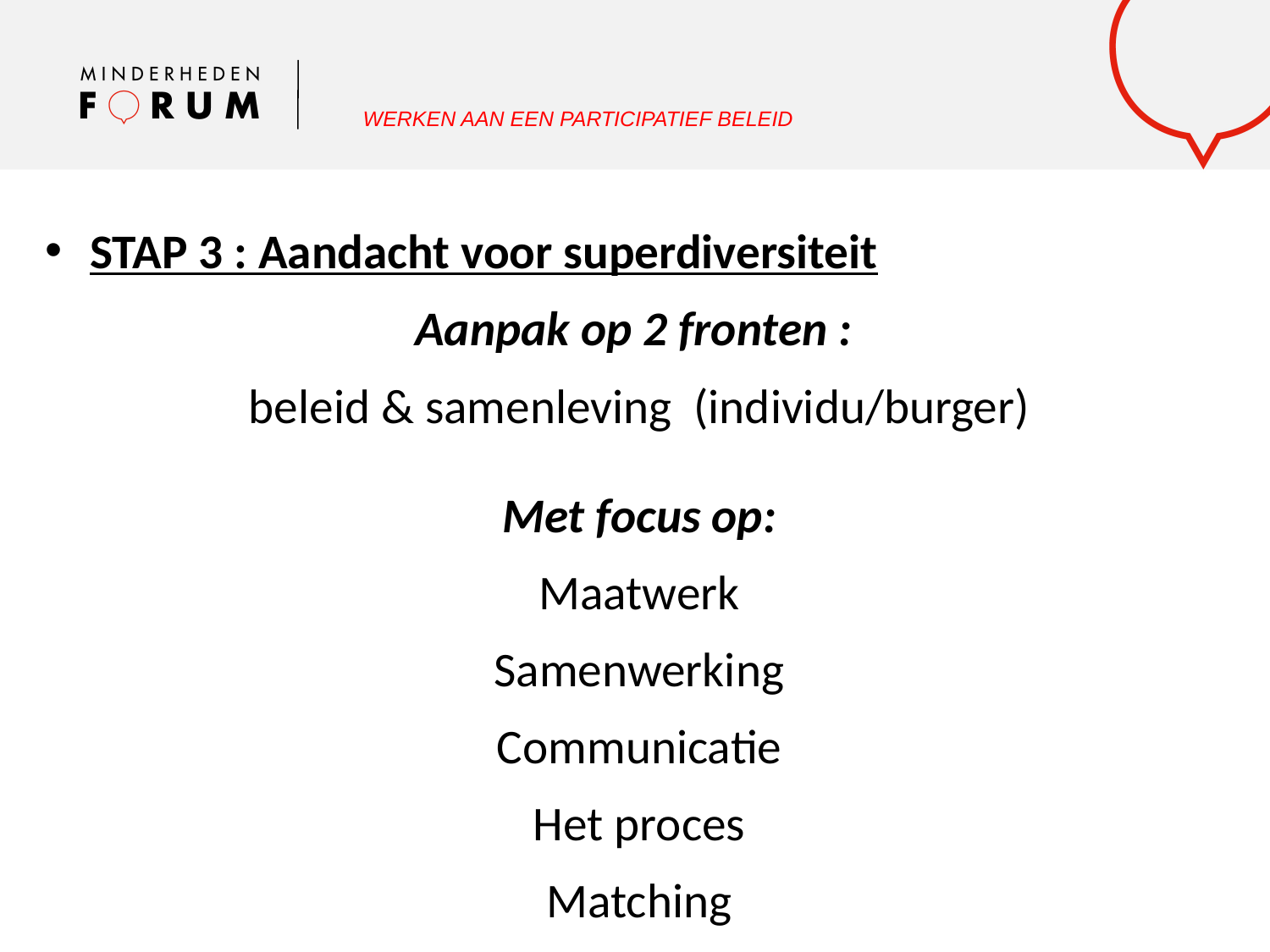

WERKEN AAN EEN PARTICIPATIEF BELEID
STAP 3 : Aandacht voor superdiversiteit
Aanpak op 2 fronten :
beleid & samenleving  (individu/burger)

Met focus op:
Maatwerk
Samenwerking
Communicatie
Het proces
Matching